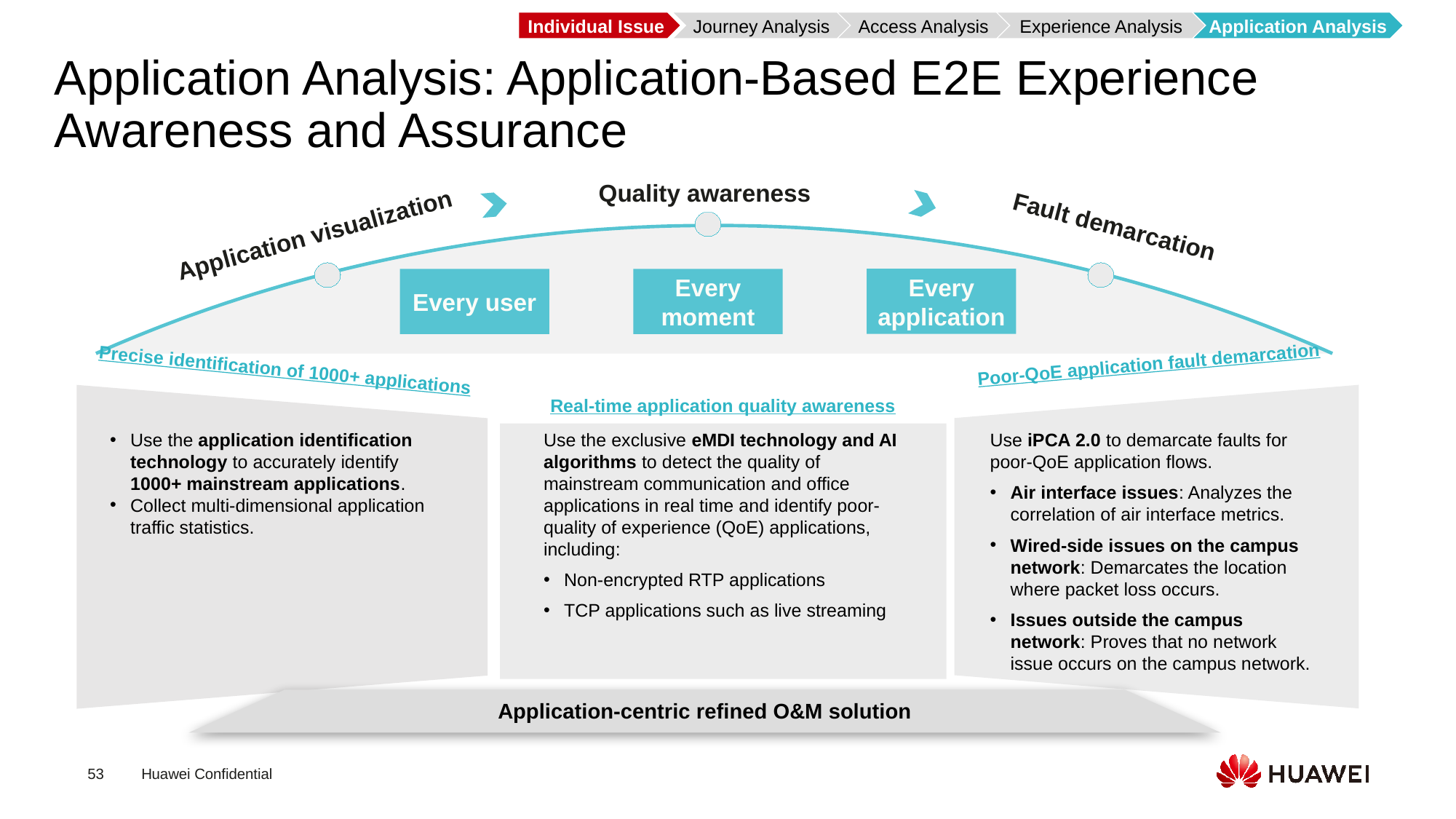

Individual Issue
Journey Analysis
Access Analysis
Experience Analysis
Application Analysis
# Application Analysis: Application-Based E2E Experience Awareness and Assurance
Quality awareness

Fault demarcation

Application visualization

Every application
Every user
Every moment

Poor-QoE application fault demarcation
Precise identification of 1000+ applications
Real-time application quality awareness
Use the application identification technology to accurately identify 1000+ mainstream applications.
Collect multi-dimensional application traffic statistics.
Use the exclusive eMDI technology and AI algorithms to detect the quality of mainstream communication and office applications in real time and identify poor-quality of experience (QoE) applications, including:
Non-encrypted RTP applications
TCP applications such as live streaming
Use iPCA 2.0 to demarcate faults for poor-QoE application flows.
Air interface issues: Analyzes the correlation of air interface metrics.
Wired-side issues on the campus network: Demarcates the location where packet loss occurs.
Issues outside the campus network: Proves that no network issue occurs on the campus network.

Application-centric refined O&M solution